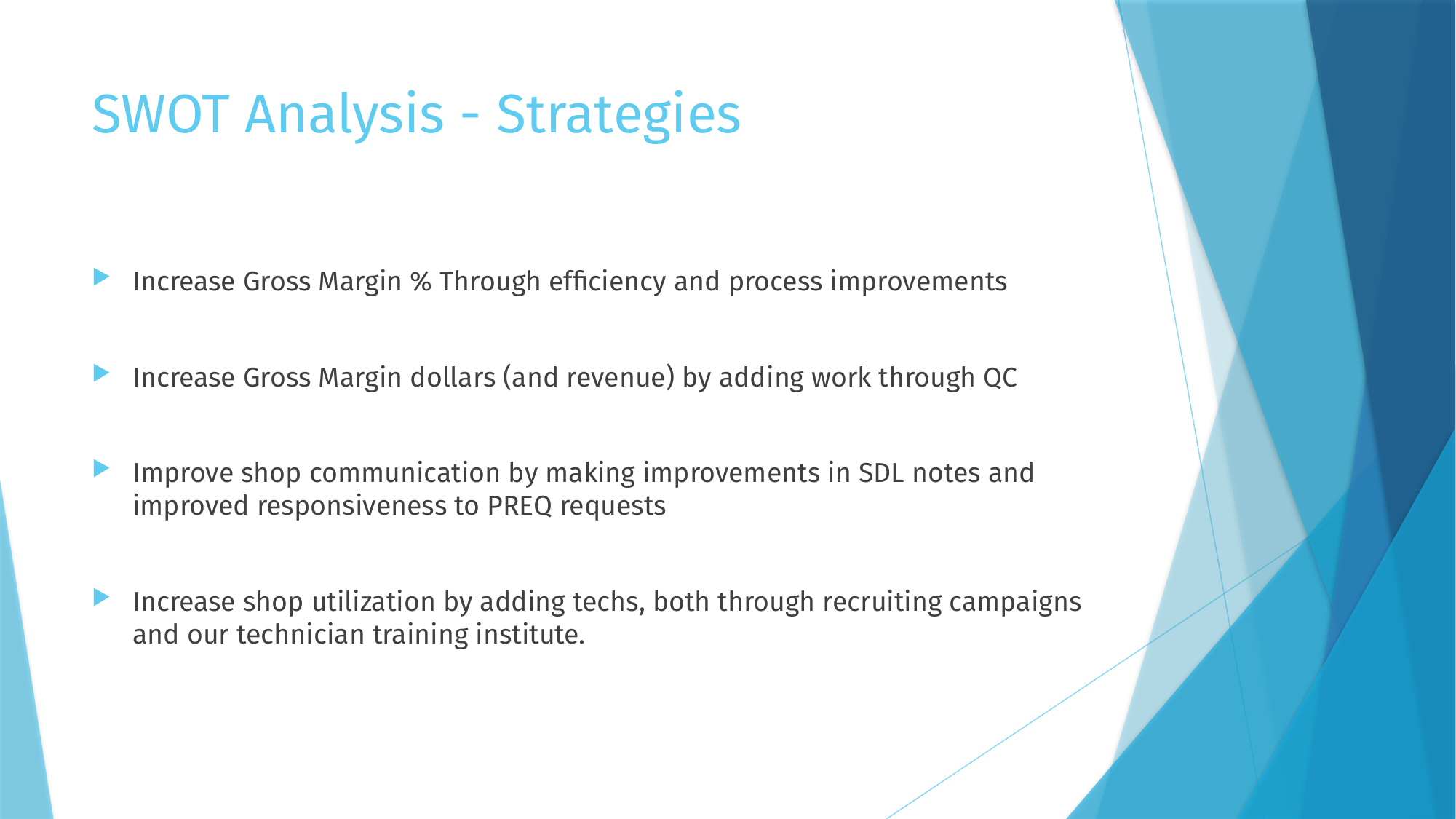

# SWOT Analysis - Strategies
Increase Gross Margin % Through efficiency and process improvements

Increase Gross Margin dollars (and revenue) by adding work through QC

Improve shop communication by making improvements in SDL notes and improved responsiveness to PREQ requests

Increase shop utilization by adding techs, both through recruiting campaigns and our technician training institute.